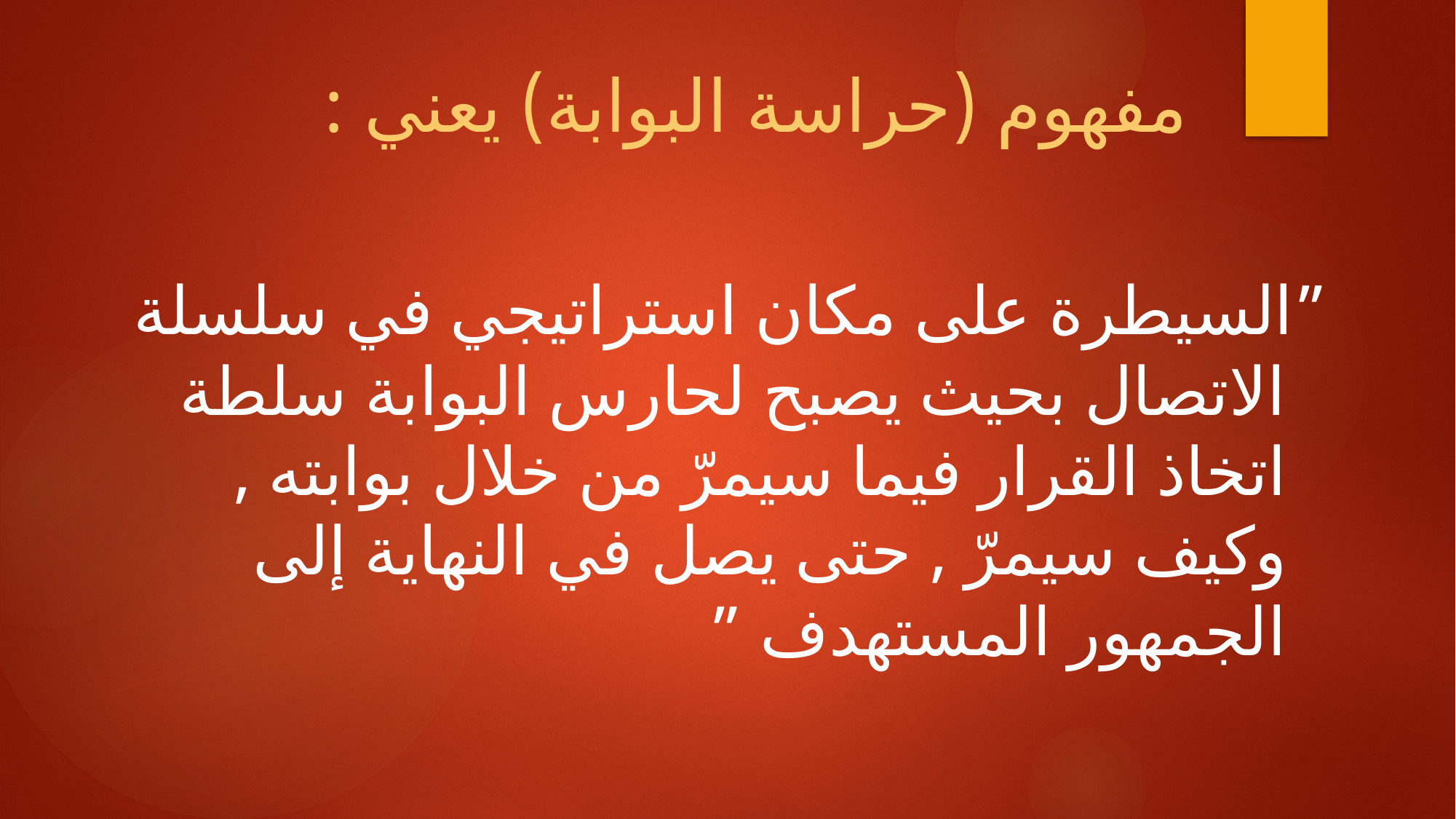

# مفهوم (حراسة البوابة) يعني :
”السيطرة على مكان استراتيجي في سلسلة الاتصال بحيث يصبح لحارس البوابة سلطة اتخاذ القرار فيما سيمرّ من خلال بوابته , وكيف سيمرّ , حتى يصل في النهاية إلى الجمهور المستهدف ”